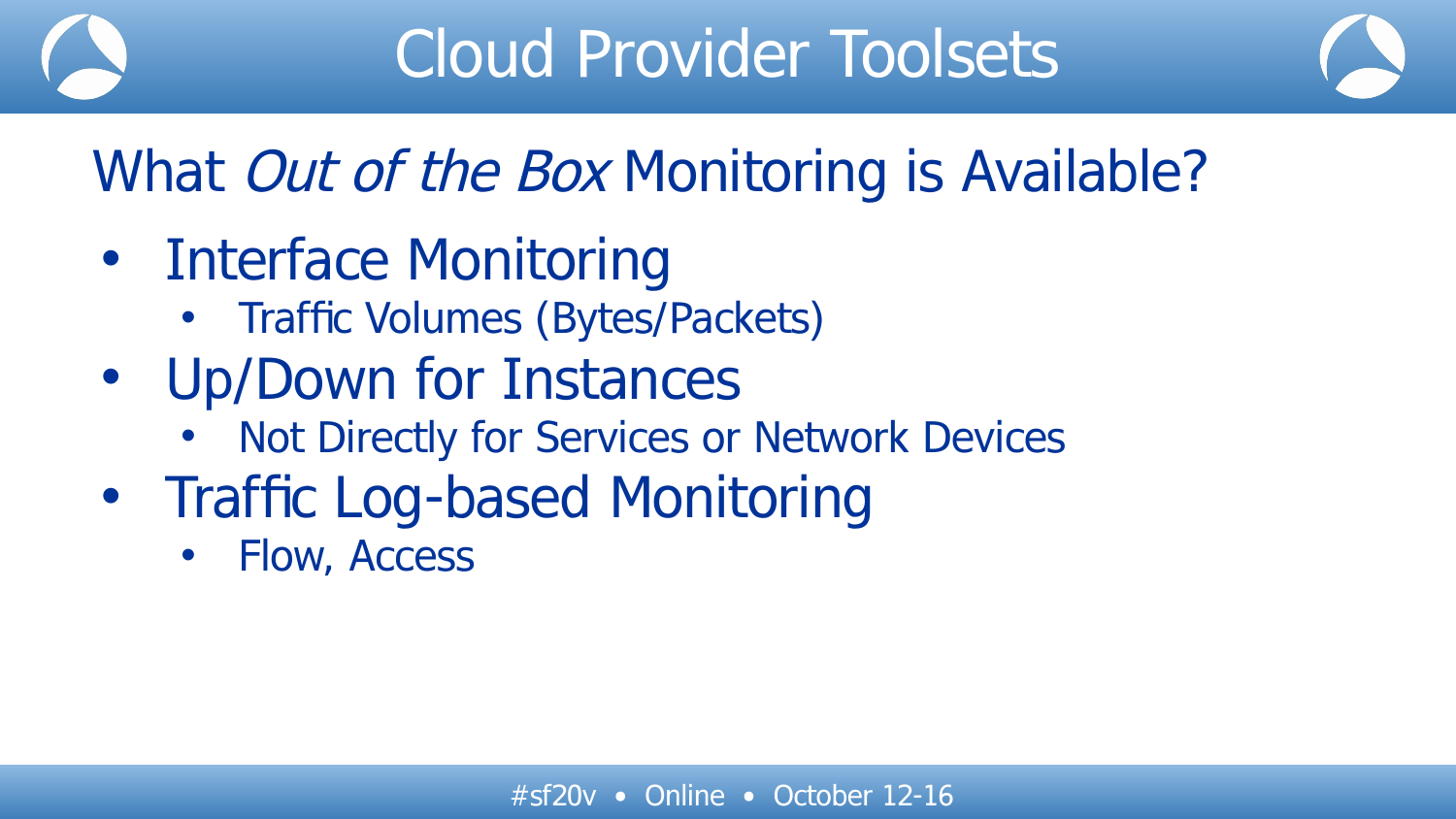

# Cloud Provider Toolsets
What Out of the Box Monitoring is Available?
Interface Monitoring
Traffic Volumes (Bytes/Packets)
Up/Down for Instances
Not Directly for Services or Network Devices
Traffic Log-based Monitoring
Flow, Access